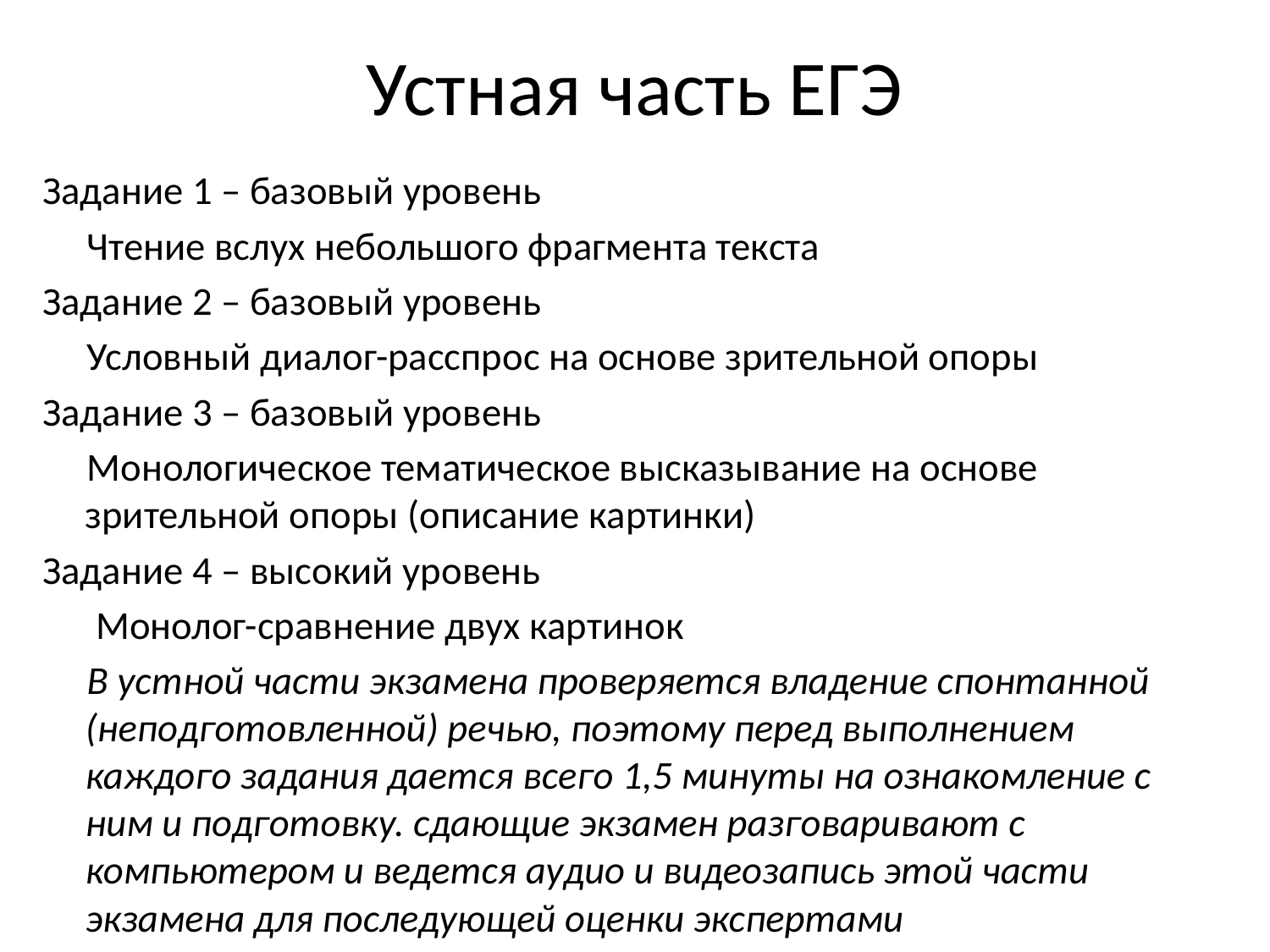

# Устная часть ЕГЭ
Задание 1 – базовый уровень
     Чтение вслух небольшого фрагмента текста
Задание 2 – базовый уровень
     Условный диалог-расспрос на основе зрительной опоры
Задание 3 – базовый уровень
     Монологическое тематическое высказывание на основе зрительной опоры (описание картинки)
Задание 4 – высокий уровень
      Монолог-сравнение двух картинок
     В устной части экзамена проверяется владение спонтанной (неподготовленной) речью, поэтому перед выполнением каждого задания дается всего 1,5 минуты на ознакомление с ним и подготовку. сдающие экзамен разговаривают с компьютером и ведется аудио и видеозапись этой части экзамена для последующей оценки экспертами